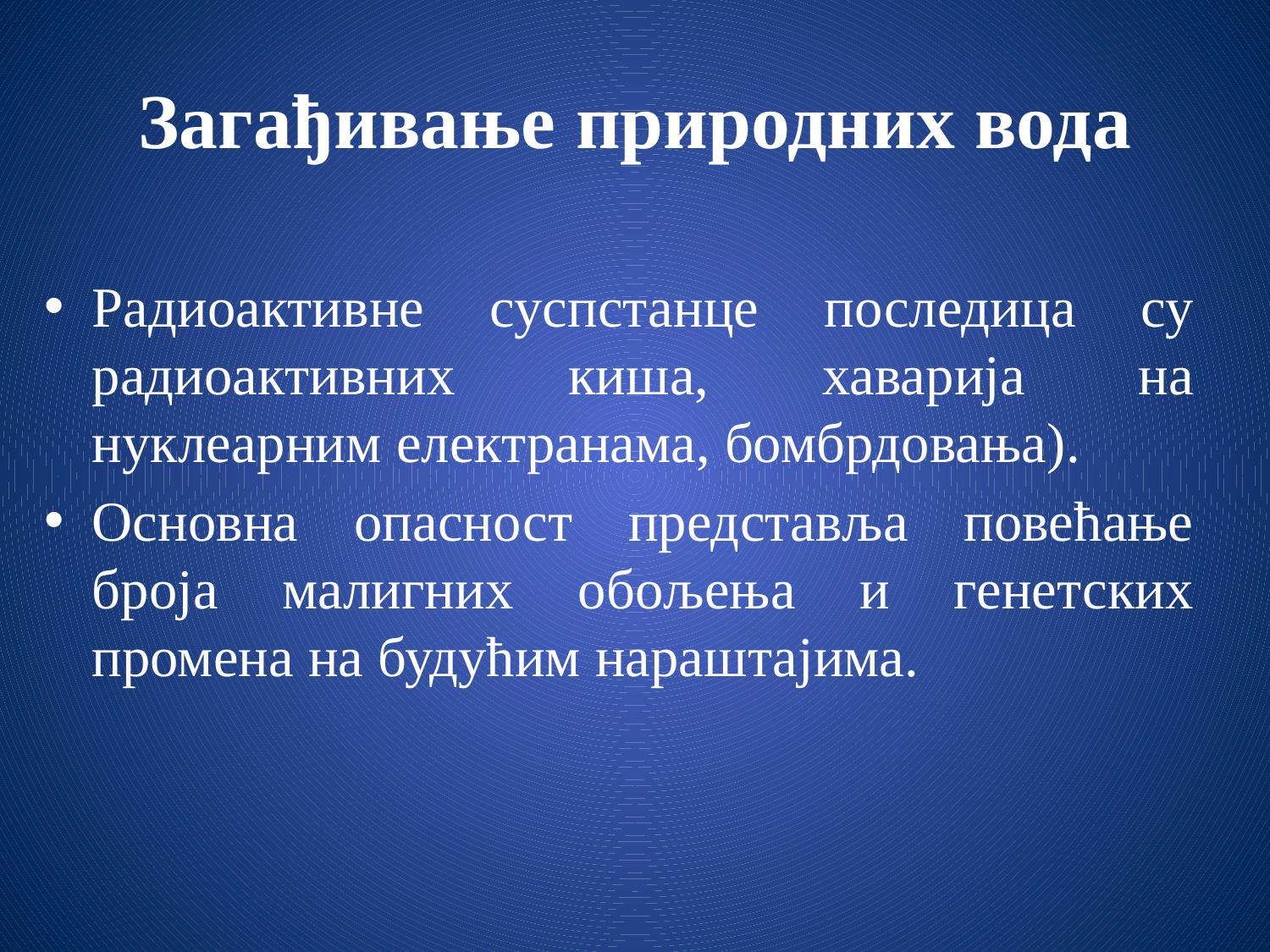

# Загађивање природних вода
Радиоактивне суспстанце последица су радиоактивних киша, хаварија на нуклеарним електранама, бомбрдовања).
Основна опасност представља повећање броја малигних обољења и генетских промена на будућим нараштајима.